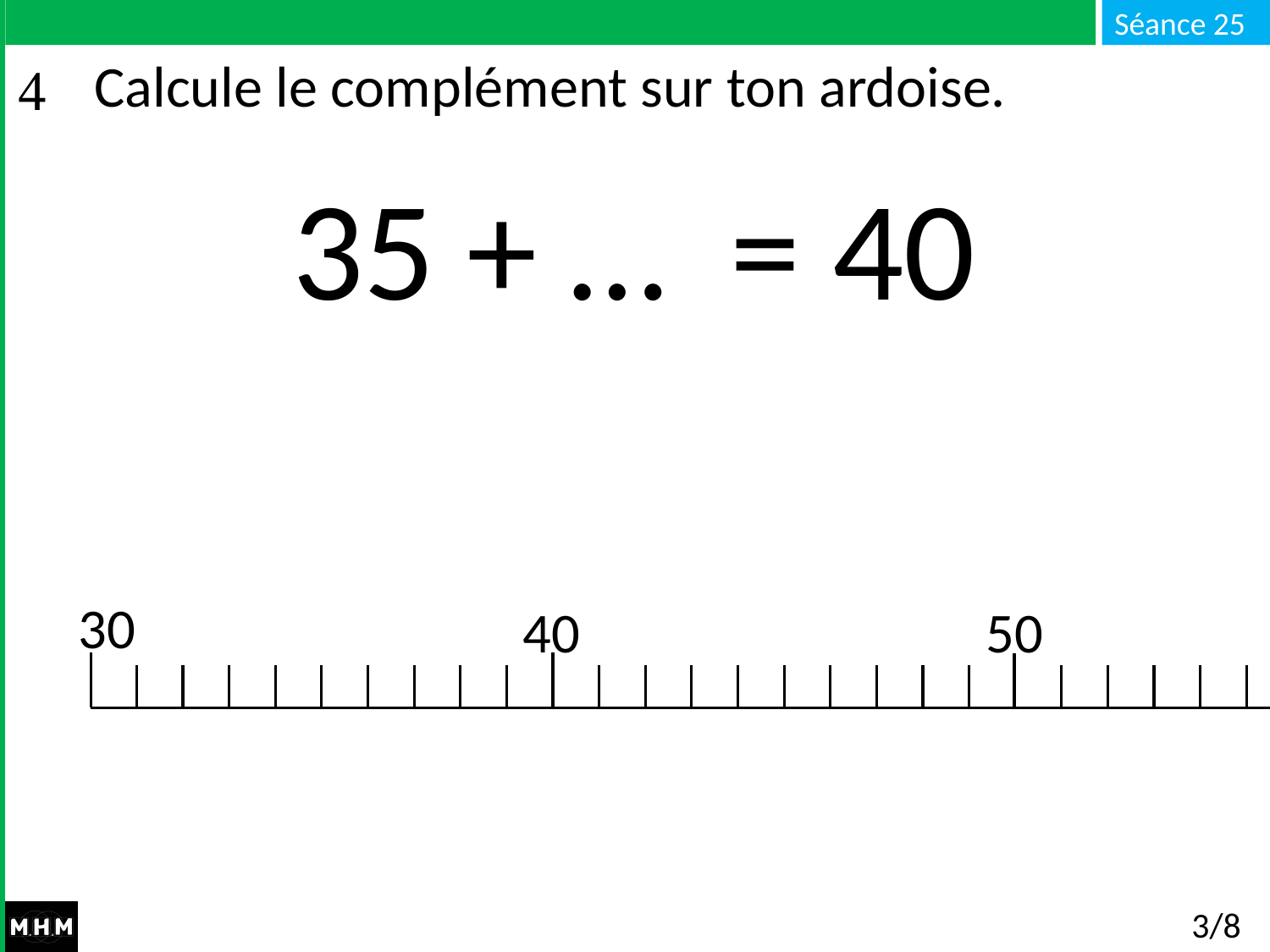

# Calcule le complément sur ton ardoise.
 35 + …  = 40
30
50
40
3/8